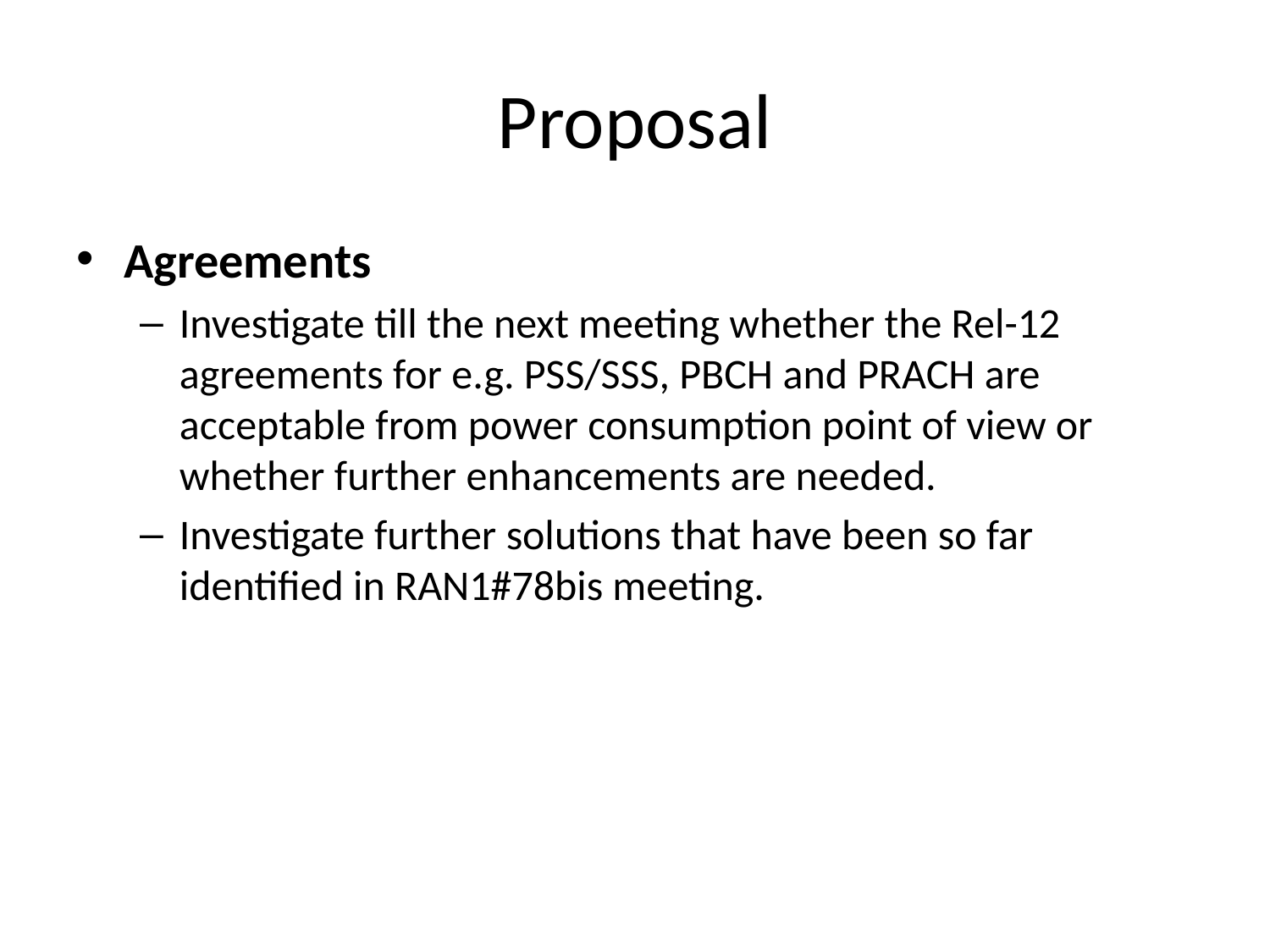

# Proposal
Agreements
Investigate till the next meeting whether the Rel-12 agreements for e.g. PSS/SSS, PBCH and PRACH are acceptable from power consumption point of view or whether further enhancements are needed.
Investigate further solutions that have been so far identified in RAN1#78bis meeting.